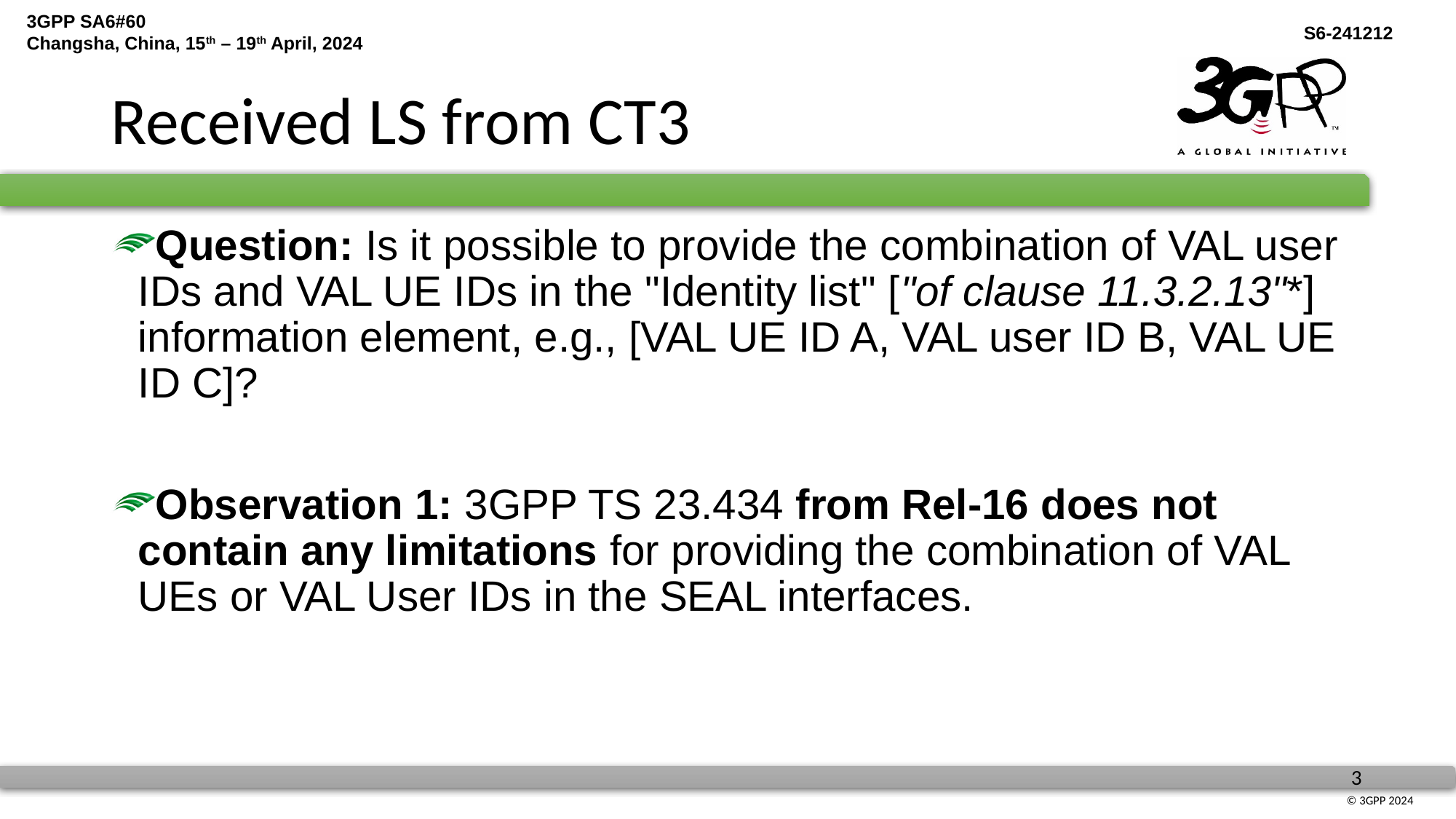

# Received LS from CT3
Question: Is it possible to provide the combination of VAL user IDs and VAL UE IDs in the "Identity list" ["of clause 11.3.2.13"*] information element, e.g., [VAL UE ID A, VAL user ID B, VAL UE ID C]?

Observation 1: 3GPP TS 23.434 from Rel-16 does not contain any limitations for providing the combination of VAL UEs or VAL User IDs in the SEAL interfaces.